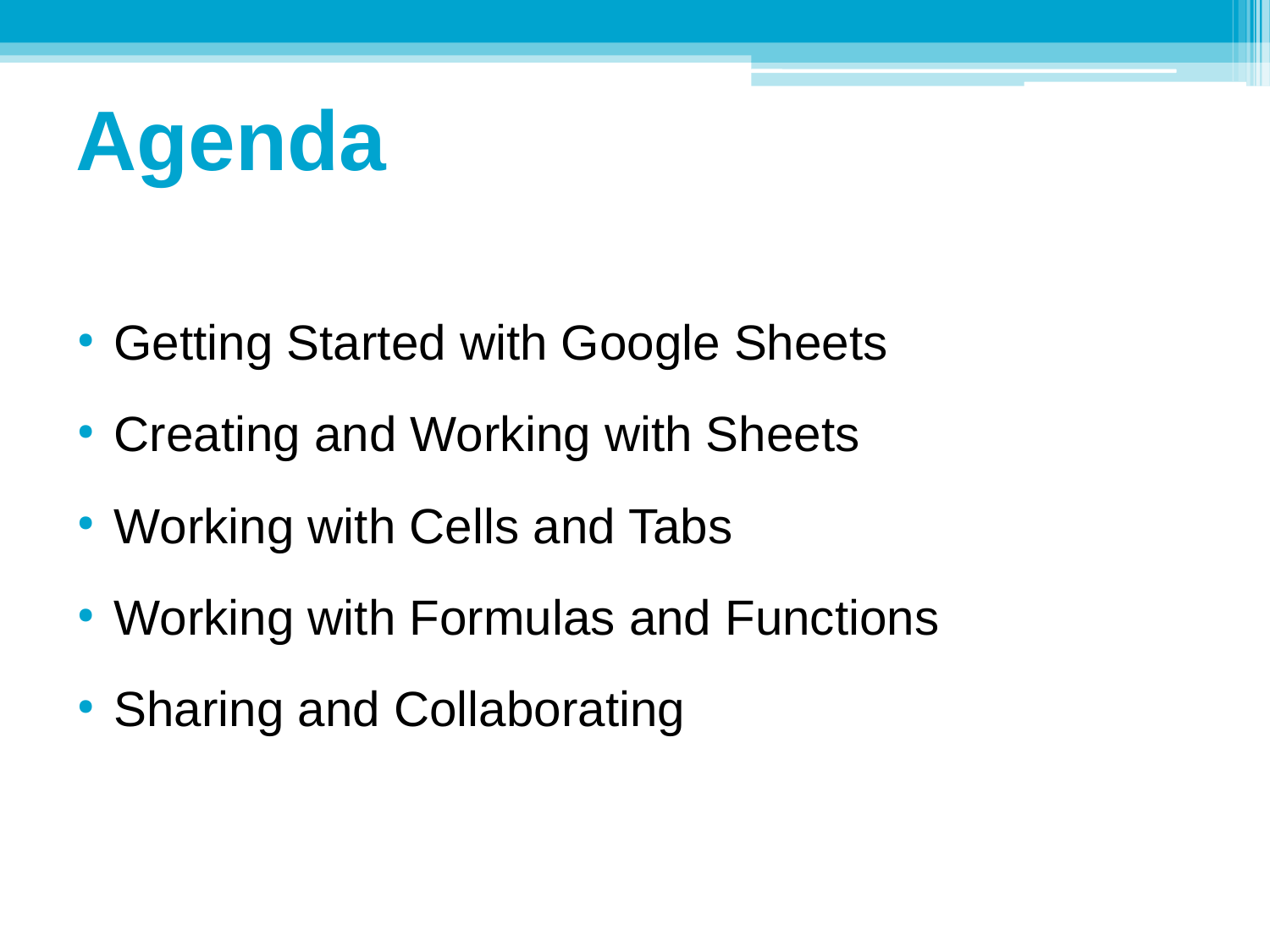

# Agenda
Getting Started with Google Sheets
Creating and Working with Sheets
Working with Cells and Tabs
Working with Formulas and Functions
Sharing and Collaborating